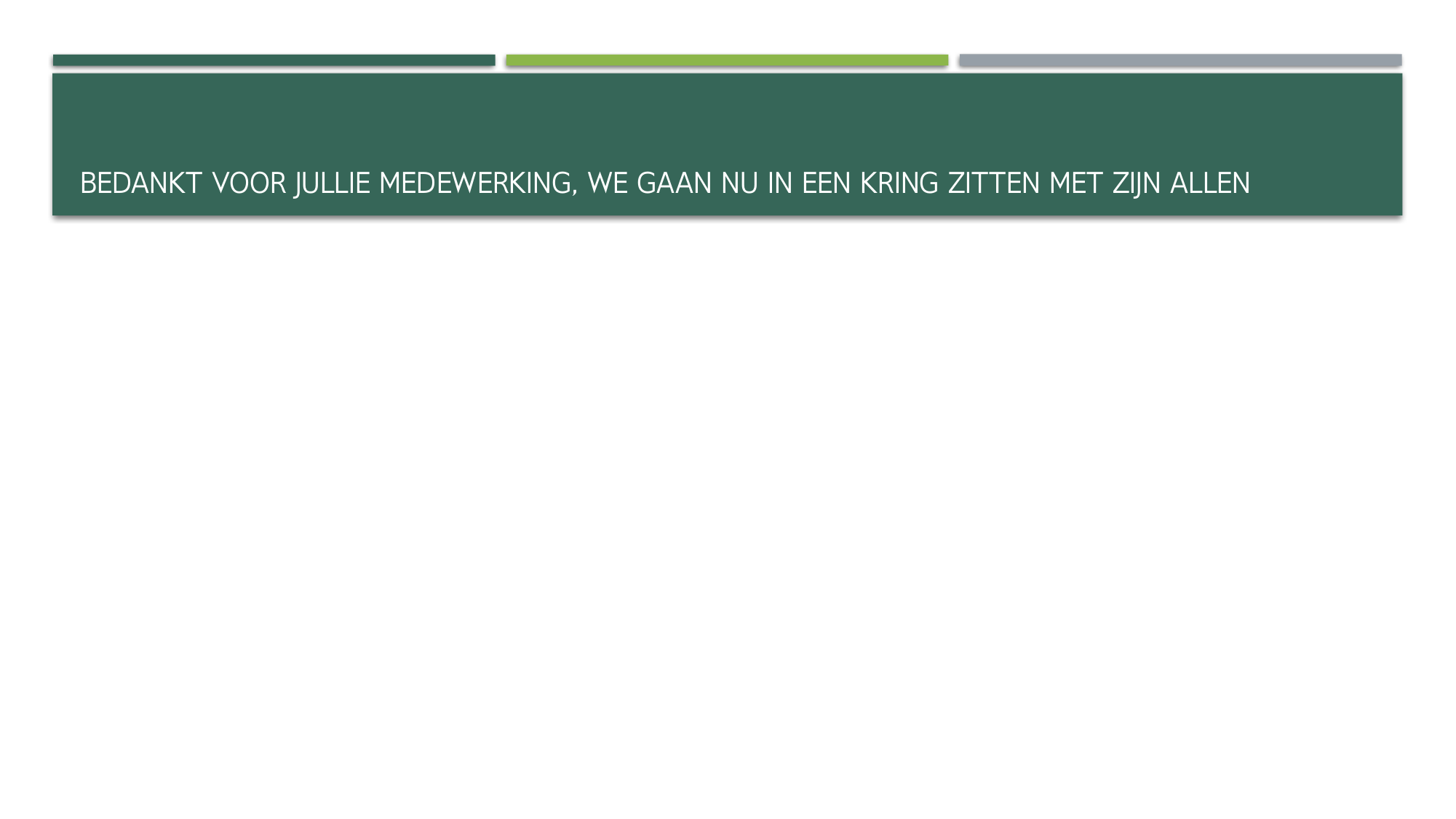

# Bedankt voor jullie medewerking, we gaan nu in een kring zitten met zijn allen